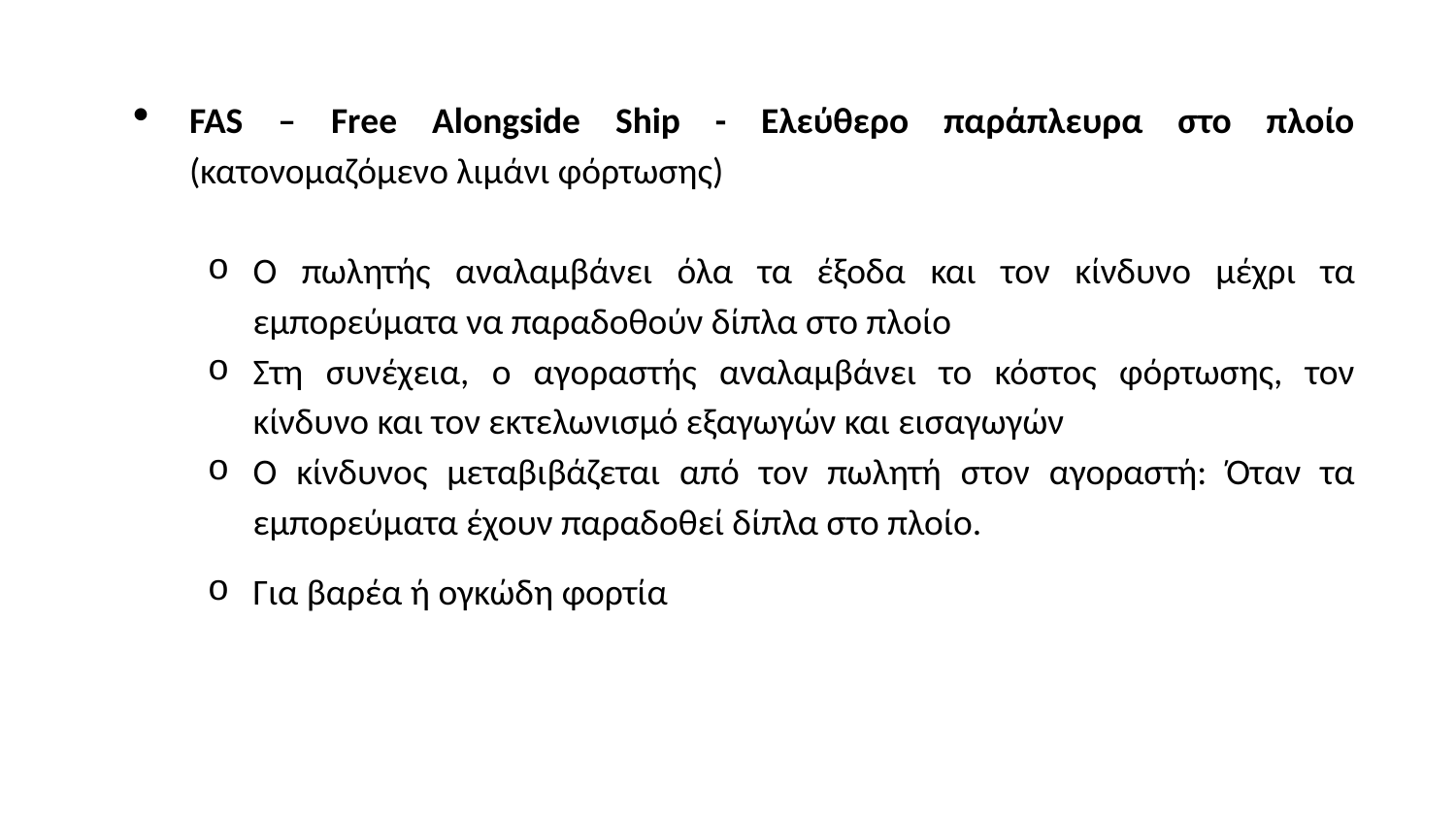

FAS – Free Alongside Ship - Ελεύθερο παράπλευρα στο πλοίο (κατονομαζόμενο λιμάνι φόρτωσης)

Ο πωλητής αναλαμβάνει όλα τα έξοδα και τον κίνδυνο μέχρι τα εμπορεύματα να παραδοθούν δίπλα στο πλοίο
Στη συνέχεια, ο αγοραστής αναλαμβάνει το κόστος φόρτωσης, τον κίνδυνο και τον εκτελωνισμό εξαγωγών και εισαγωγών
Ο κίνδυνος μεταβιβάζεται από τον πωλητή στον αγοραστή: Όταν τα εμπορεύματα έχουν παραδοθεί δίπλα στο πλοίο.
Για βαρέα ή ογκώδη φορτία